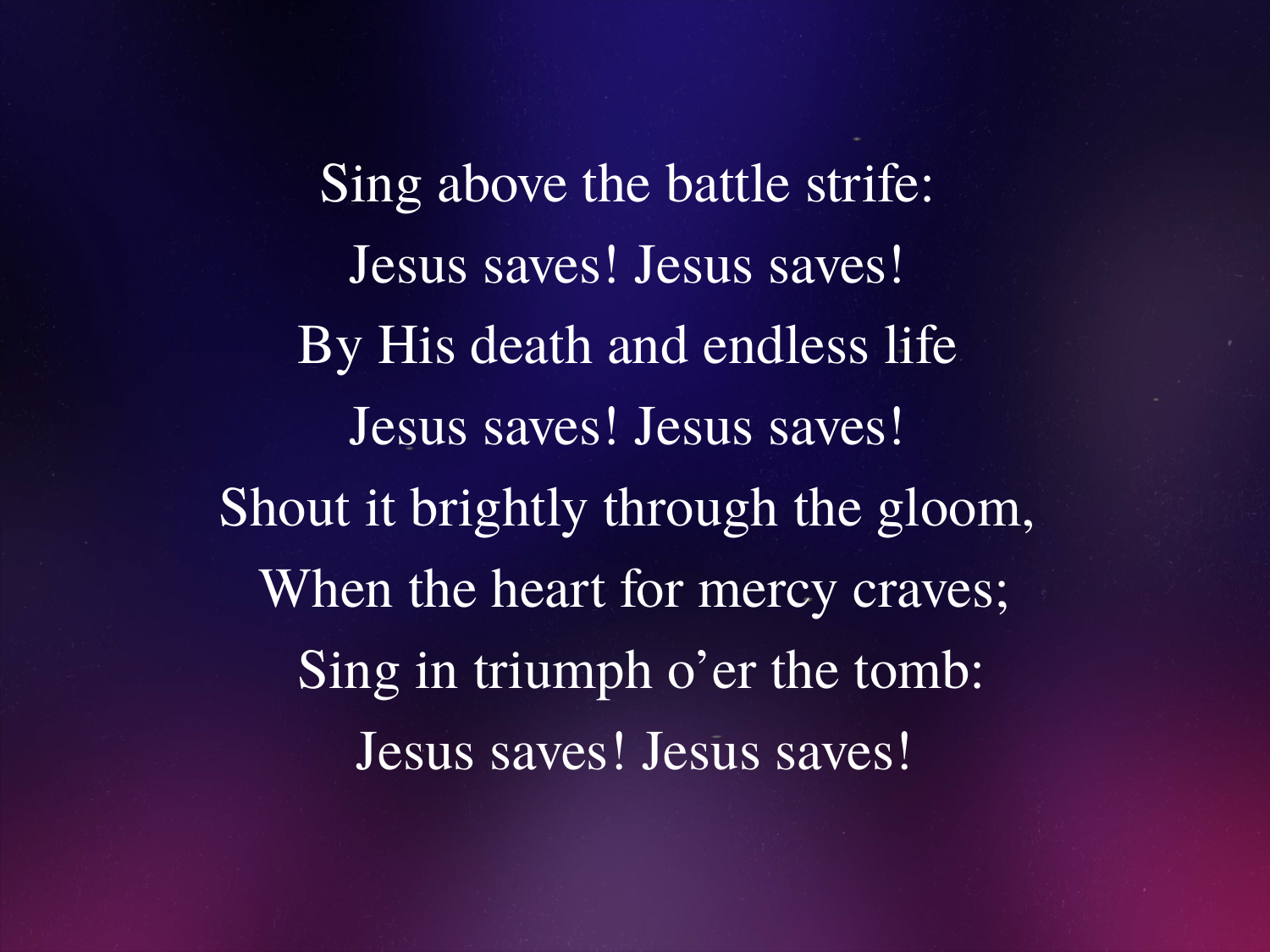

# Sing above the battle strife: Jesus saves! Jesus saves! By His death and endless life Jesus saves! Jesus saves! Shout it brightly through the gloom, When the heart for mercy craves; Sing in triumph o’er the tomb: Jesus saves! Jesus saves!